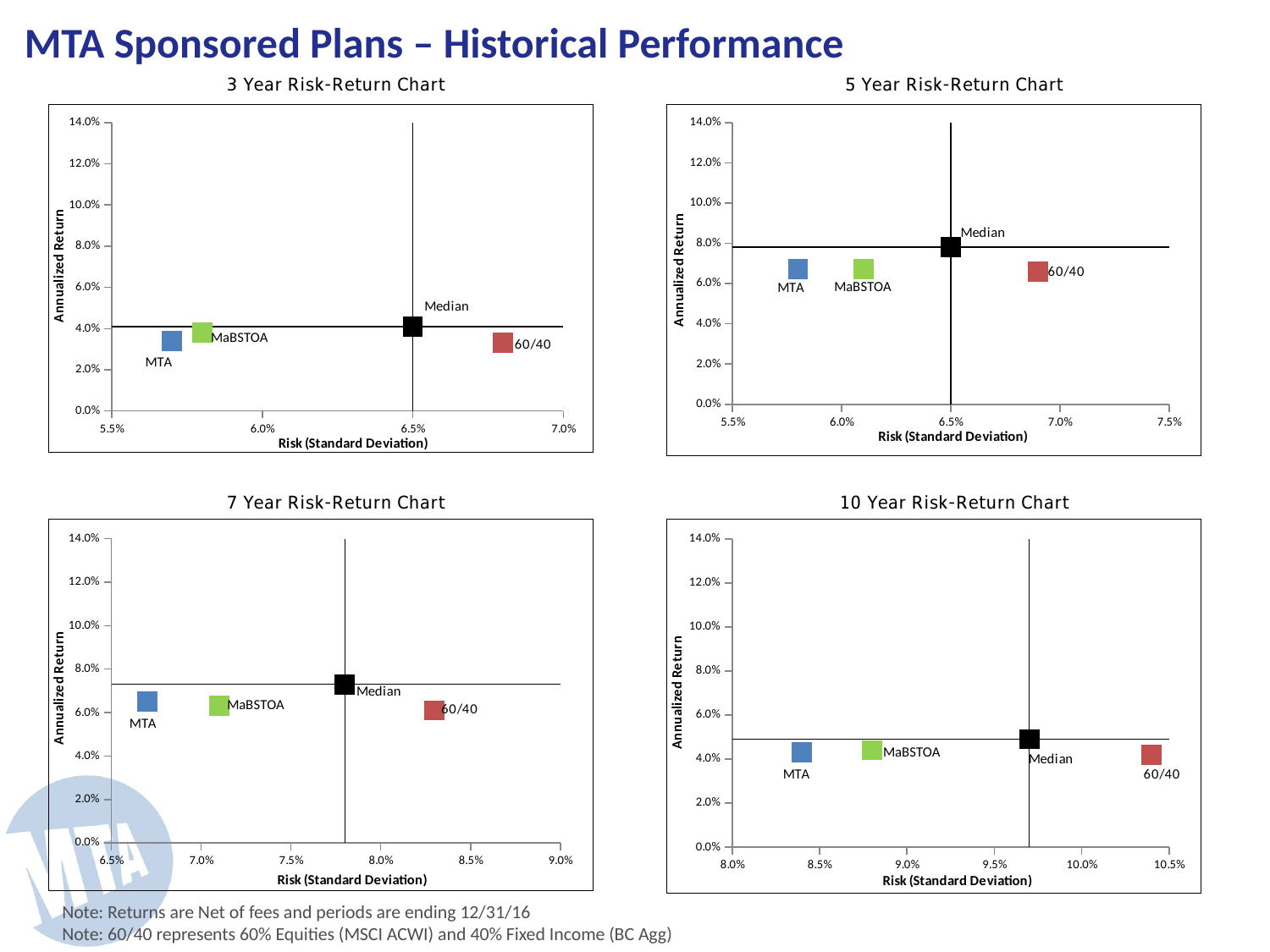

MTA Sponsored Plans – Historical Performance
3 Year Risk-Return Chart
5 Year Risk-Return Chart

### Chart

| Category | MaBSTOA | MTA | Median Public Fund | 60/40 |
|---|---|---|---|---|

### Chart

| Category | MaBSTOA | MTA | Median Public Fund | 60/40 |
|---|---|---|---|---|
7 Year Risk-Return Chart
10 Year Risk-Return Chart

### Chart

| Category | MaBSTOA | MTA | Median Public Fund | 60/40 |
|---|---|---|---|---|

### Chart

| Category | MaBSTOA | MTA | Median Public Fund | 60/40 |
|---|---|---|---|---|
Note: Returns are Net of fees and periods are ending 12/31/16
Note: 60/40 represents 60% Equities (MSCI ACWI) and 40% Fixed Income (BC Agg)